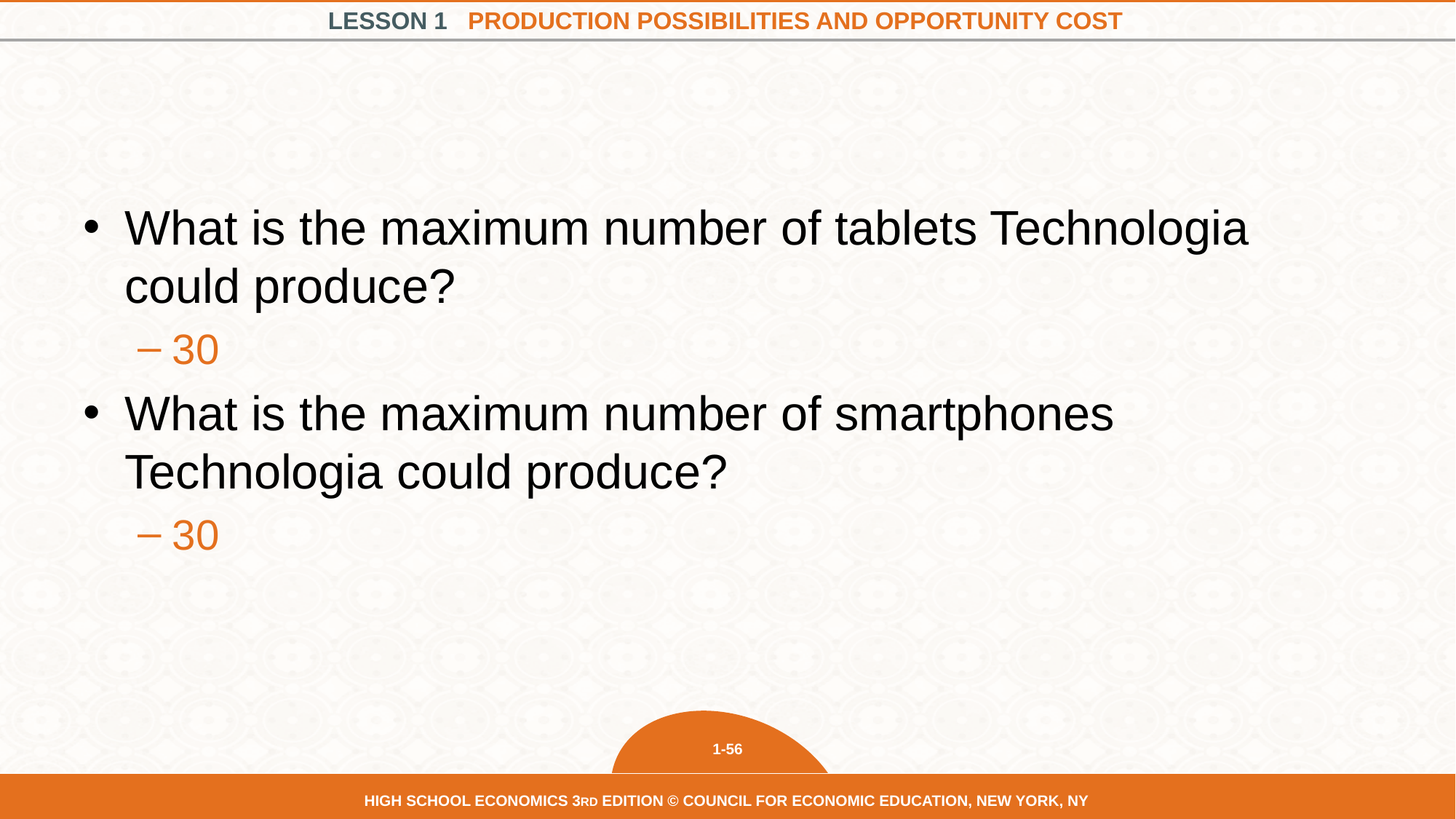

#
What is the maximum number of tablets Technologia could produce?
30
What is the maximum number of smartphones Technologia could produce?
30